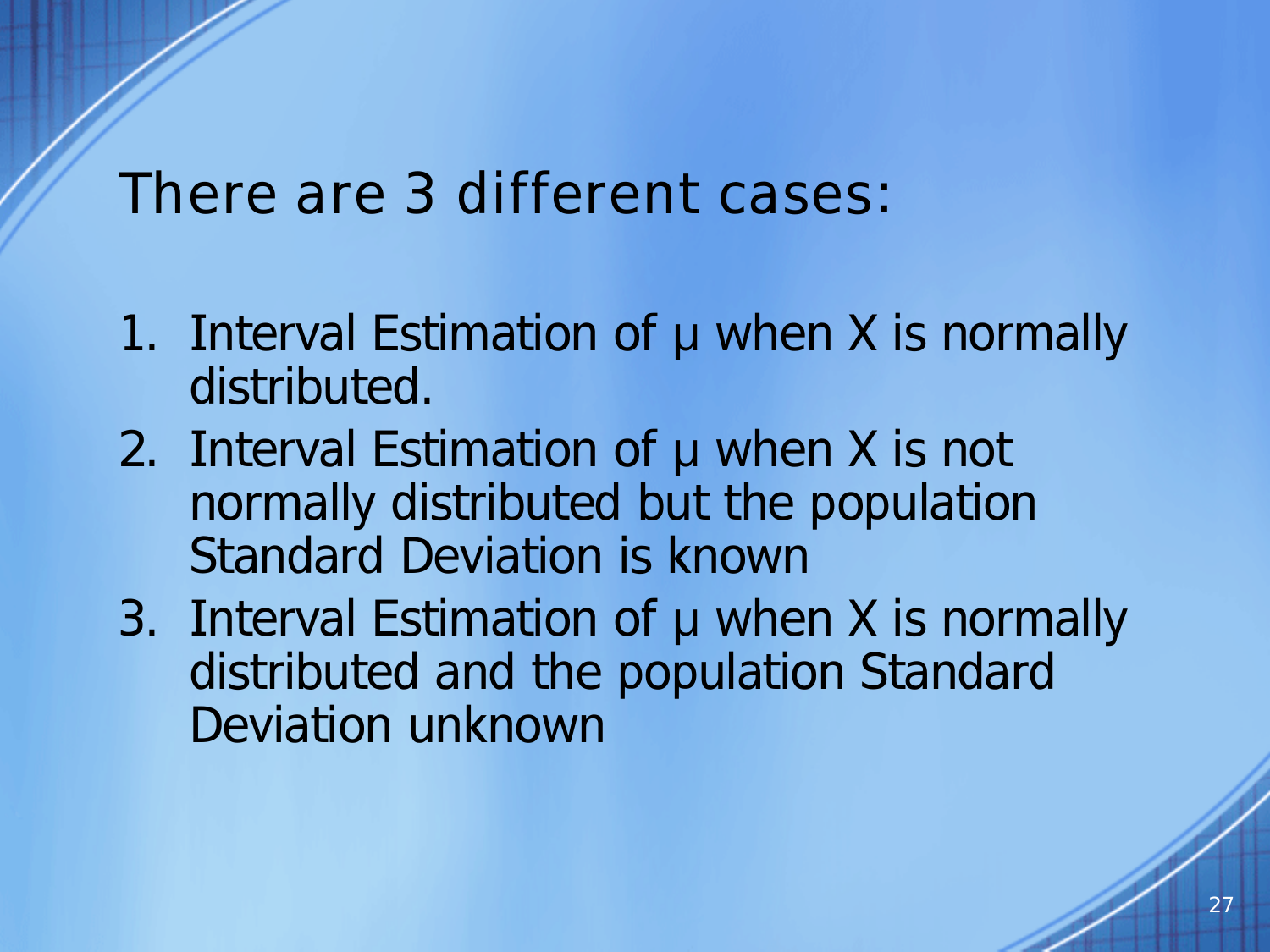

There are 3 different cases:

Interval Estimation of μ when X is normally distributed.
Interval Estimation of μ when X is not normally distributed but the population Standard Deviation is known
Interval Estimation of μ when X is normally distributed and the population Standard Deviation unknown
27